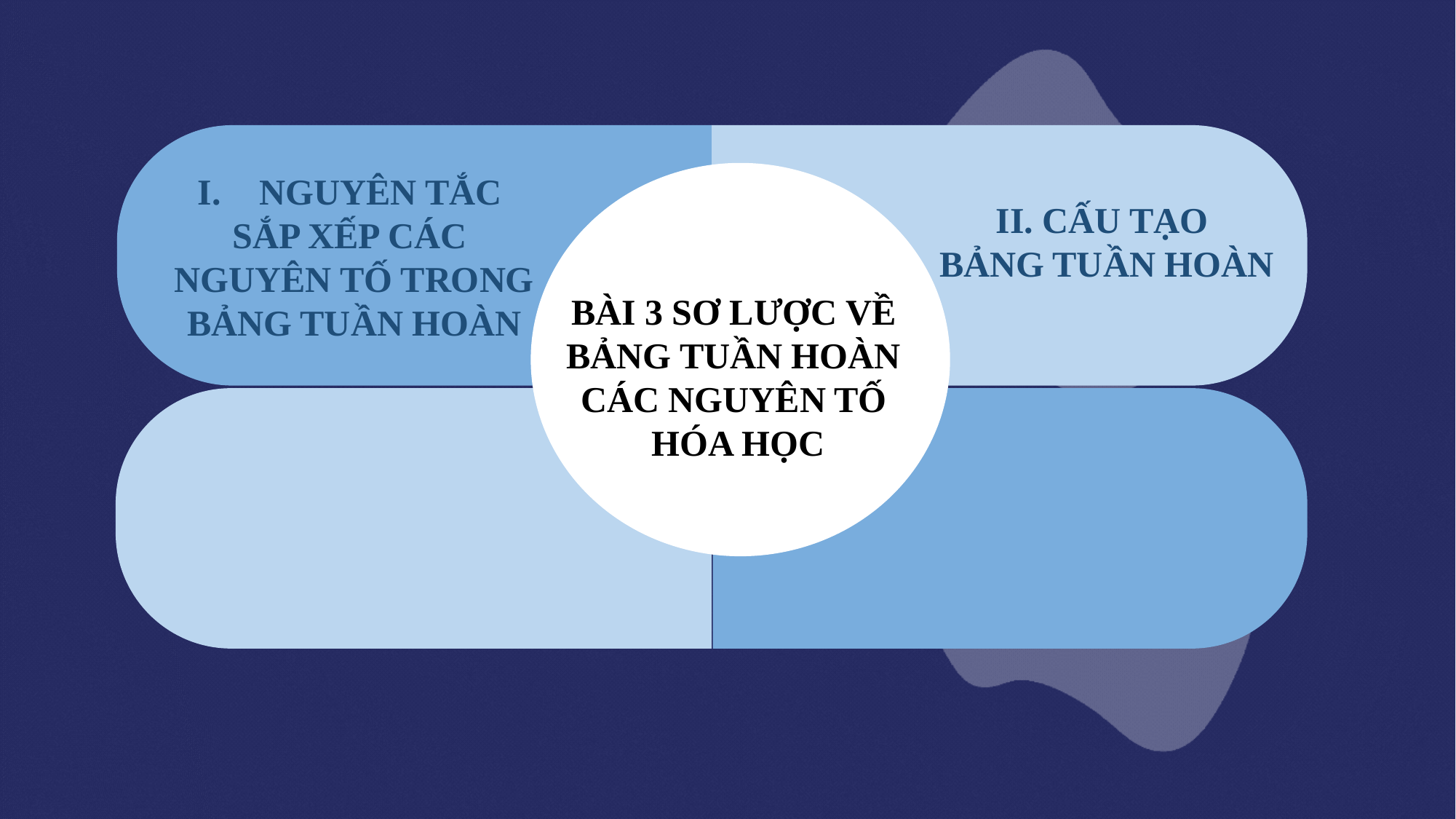

NGUYÊN TẮC
SẮP XẾP CÁC
NGUYÊN TỐ TRONG BẢNG TUẦN HOÀN

II. CẤU TẠO
BẢNG TUẦN HOÀN
BÀI 3 SƠ LƯỢC VỀ BẢNG TUẦN HOÀN CÁC NGUYÊN TỐ
 HÓA HỌC